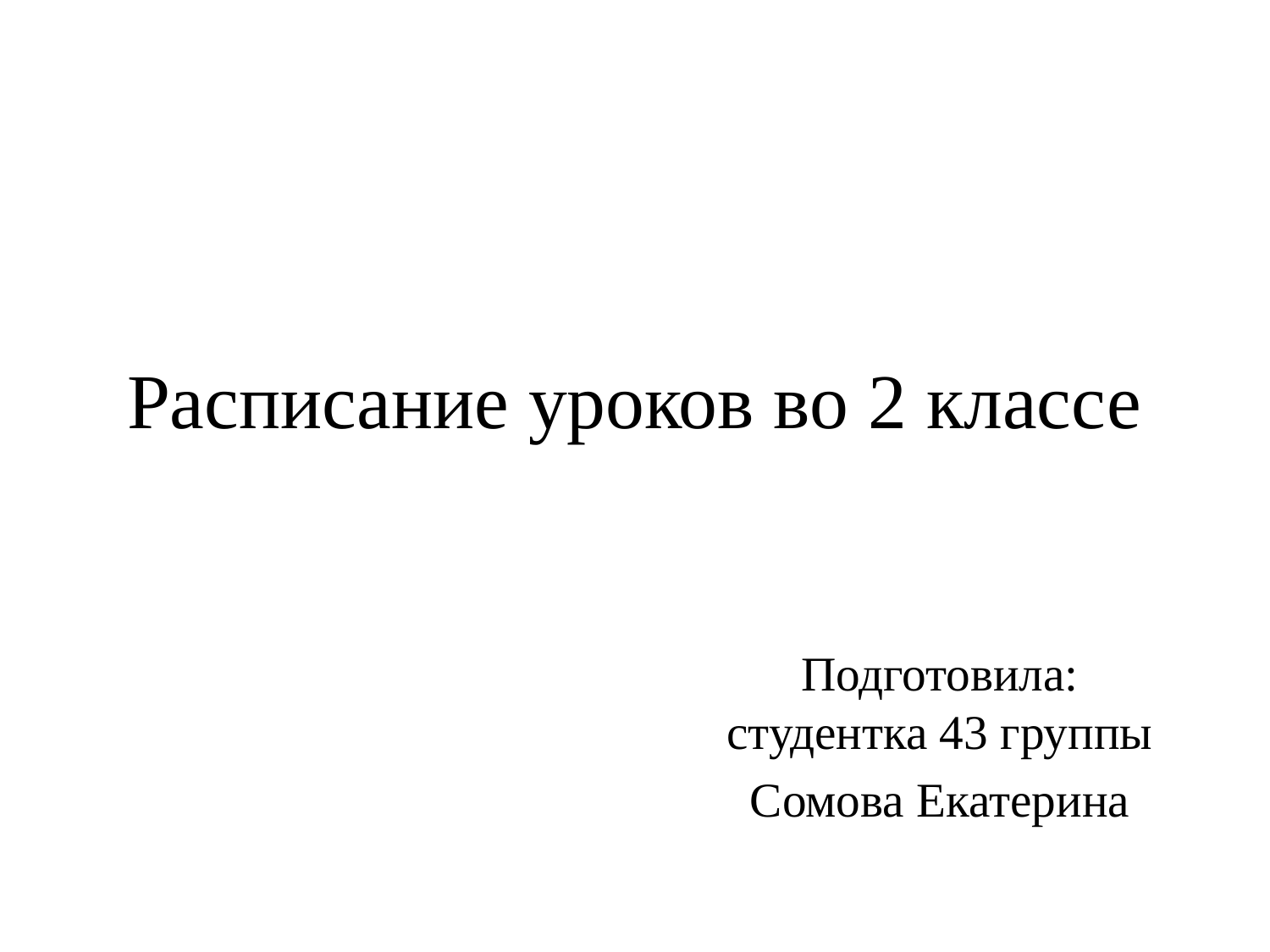

# Расписание уроков во 2 классе
Подготовила: студентка 43 группы
Сомова Екатерина